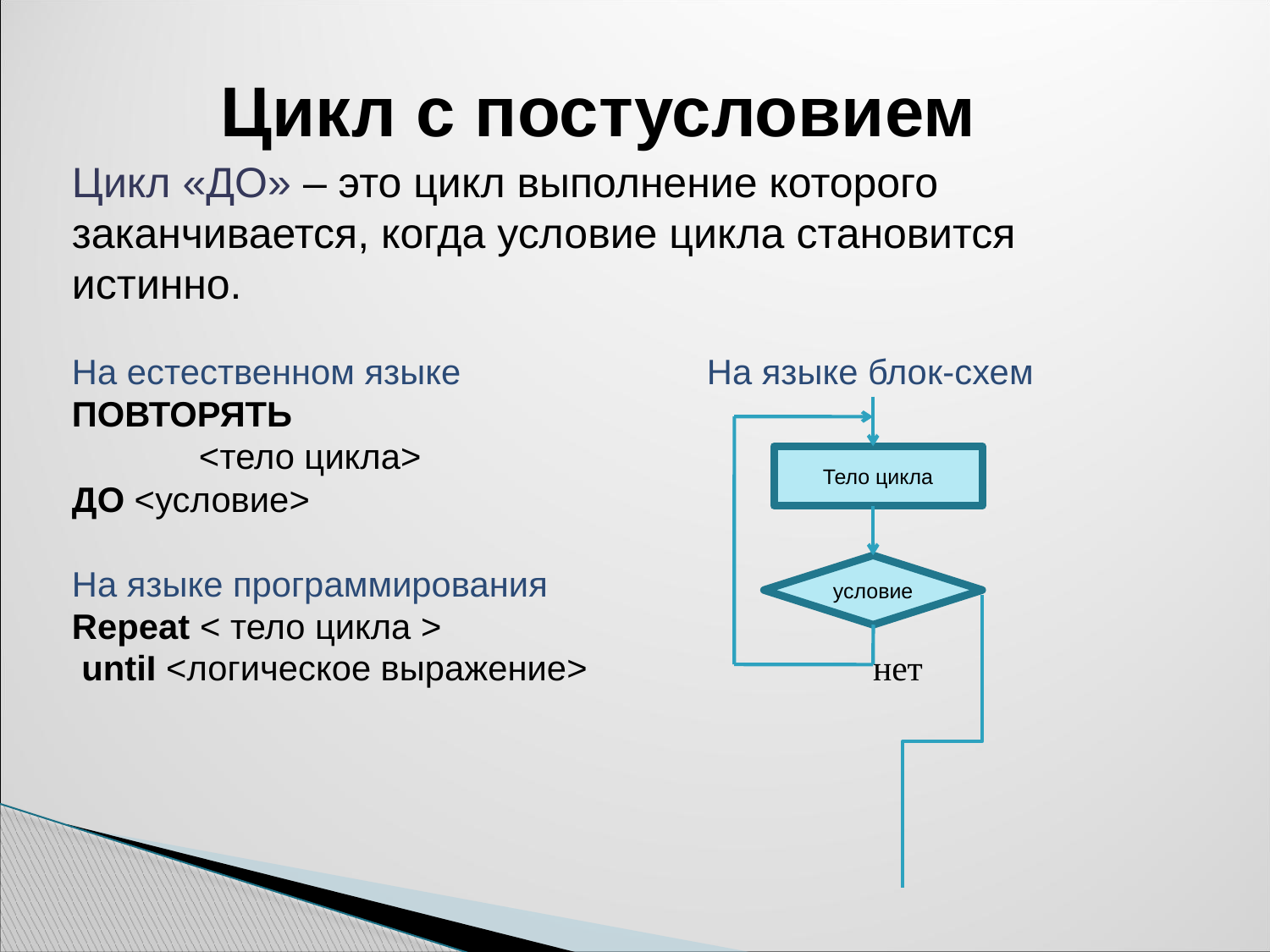

Цикл с постусловием
Цикл «ДО» – это цикл выполнение которого заканчивается, когда условие цикла становится истинно.

На естественном языке		На языке блок-схем
ПОВТОРЯТЬ
	<тело цикла>
ДО <условие>

На языке программирования			   да
Repeat < тело цикла >
 untiI <логическое выражение> 		    нет

Тело цикла
условие